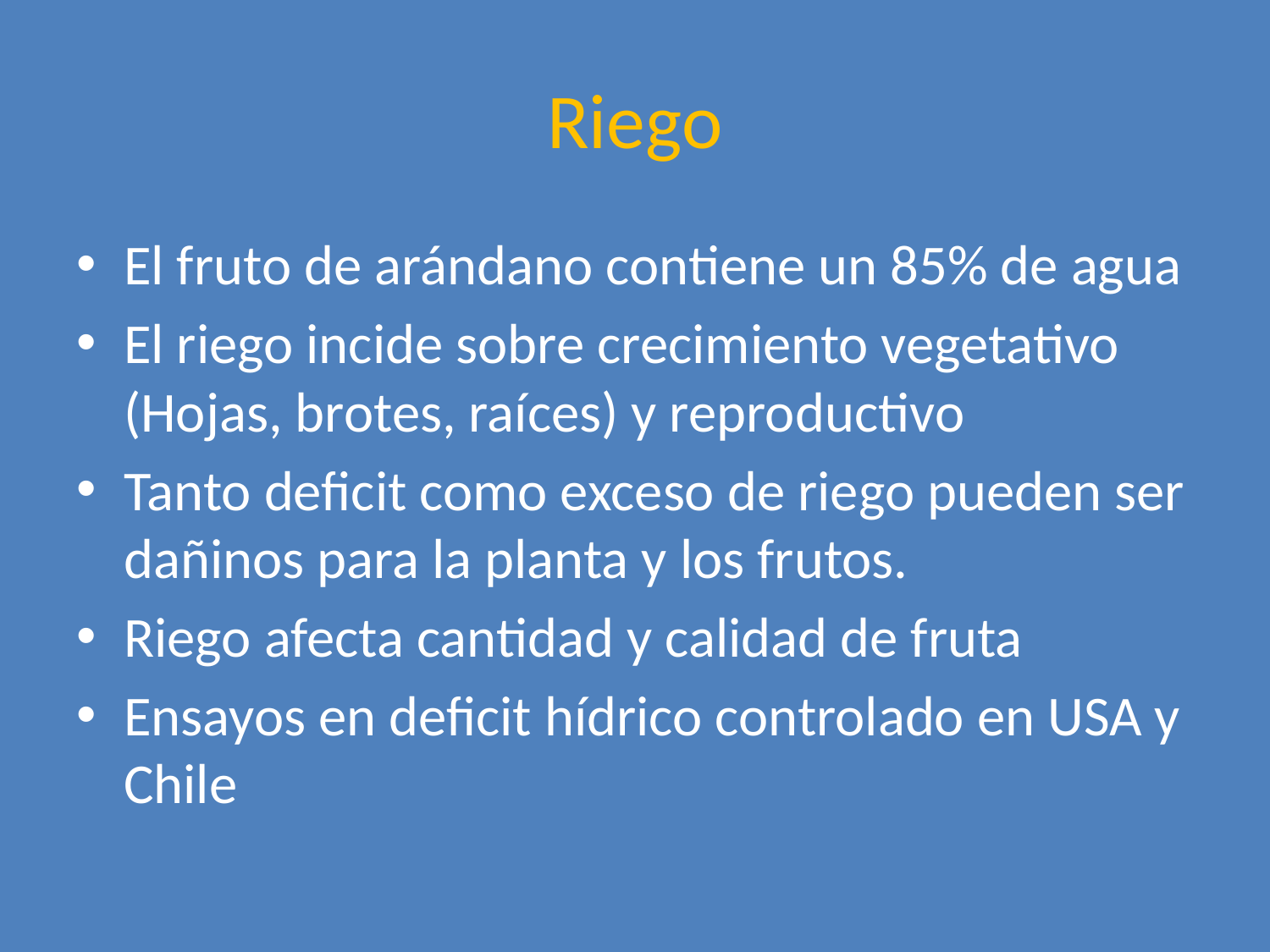

# Riego
El fruto de arándano contiene un 85% de agua
El riego incide sobre crecimiento vegetativo (Hojas, brotes, raíces) y reproductivo
Tanto deficit como exceso de riego pueden ser dañinos para la planta y los frutos.
Riego afecta cantidad y calidad de fruta
Ensayos en deficit hídrico controlado en USA y Chile